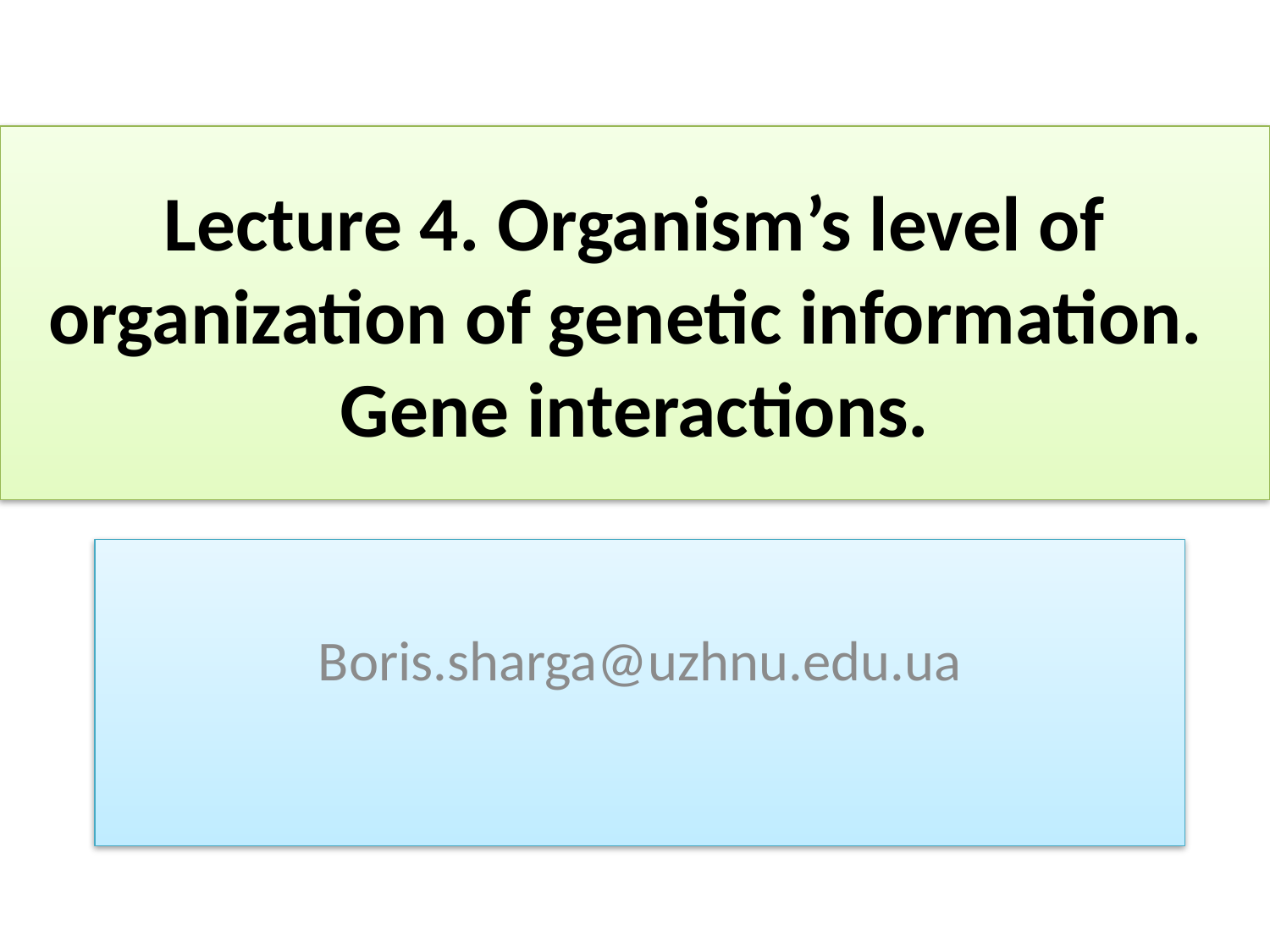

# Lecture 4. Organism’s level of organization of genetic information. Gene interactions.

Boris.sharga@uzhnu.edu.ua